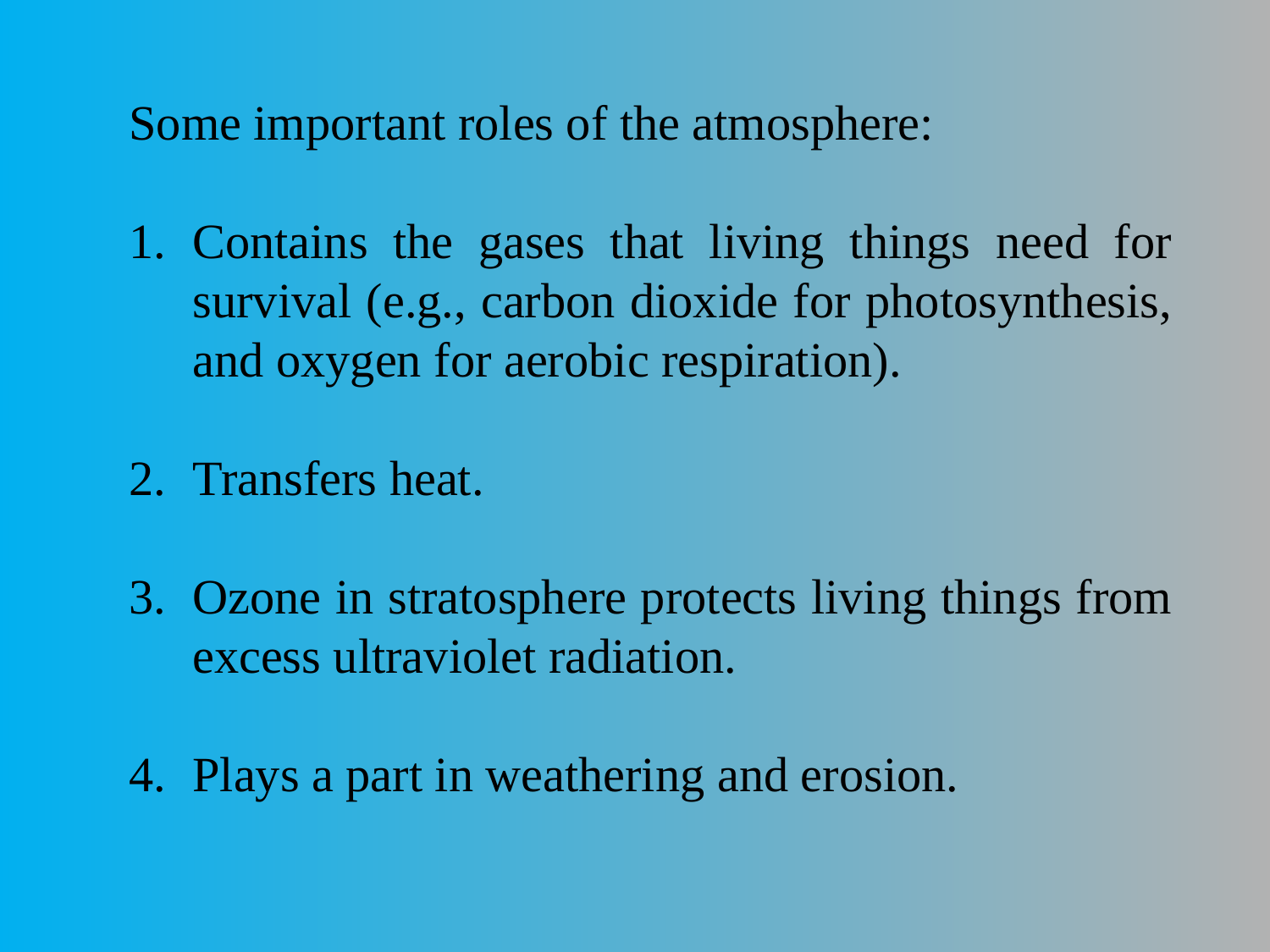

Some important roles of the atmosphere:

Contains the gases that living things need for survival (e.g., carbon dioxide for photosynthesis, and oxygen for aerobic respiration).

Transfers heat.

Ozone in stratosphere protects living things from excess ultraviolet radiation.

Plays a part in weathering and erosion.